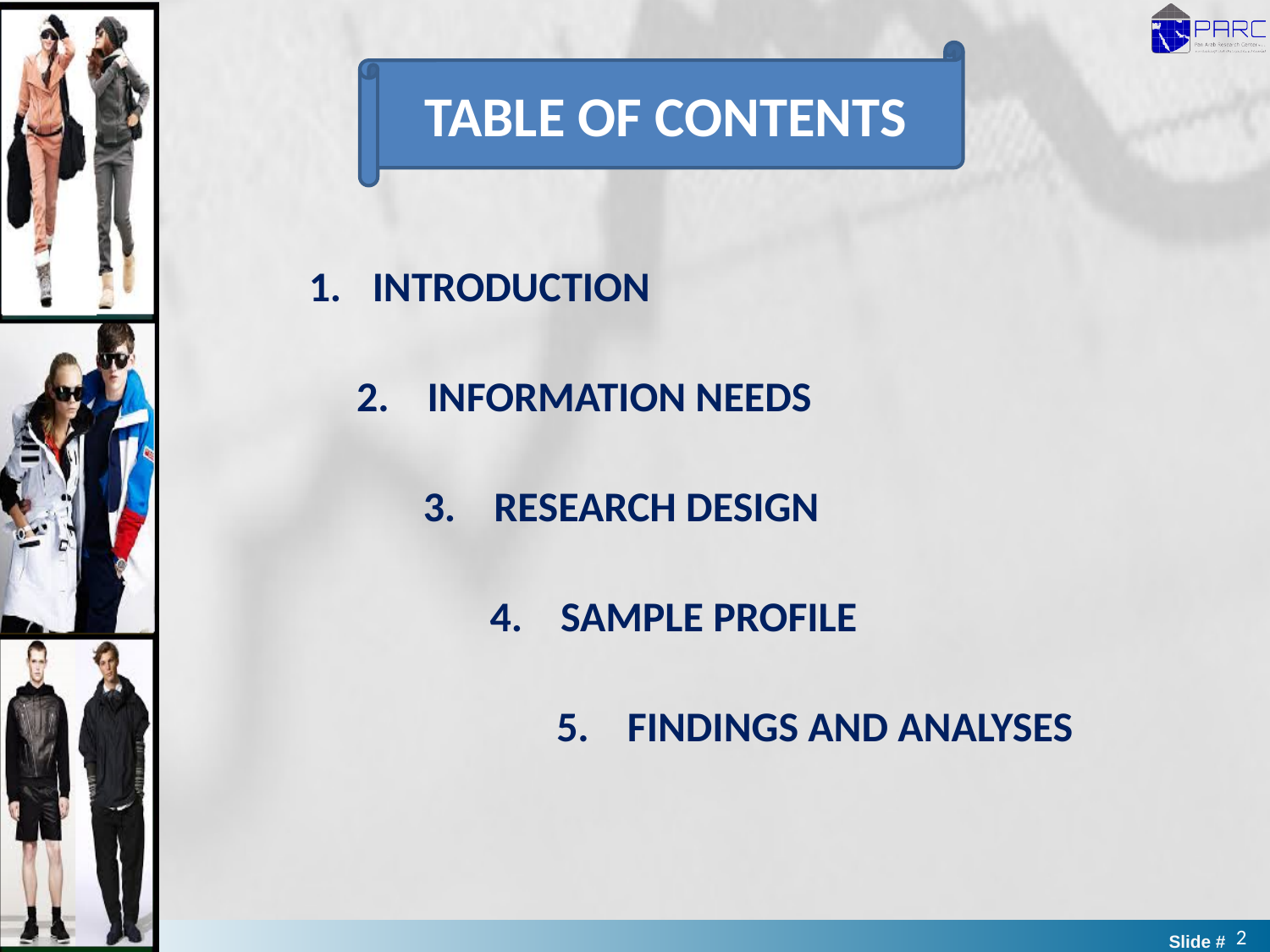

TABLE OF CONTENTS
INTRODUCTION

	2.    INFORMATION NEEDS

	       3.    RESEARCH DESIGN

	              4.    SAMPLE PROFILE

	                     5.    FINDINGS AND ANALYSES
2